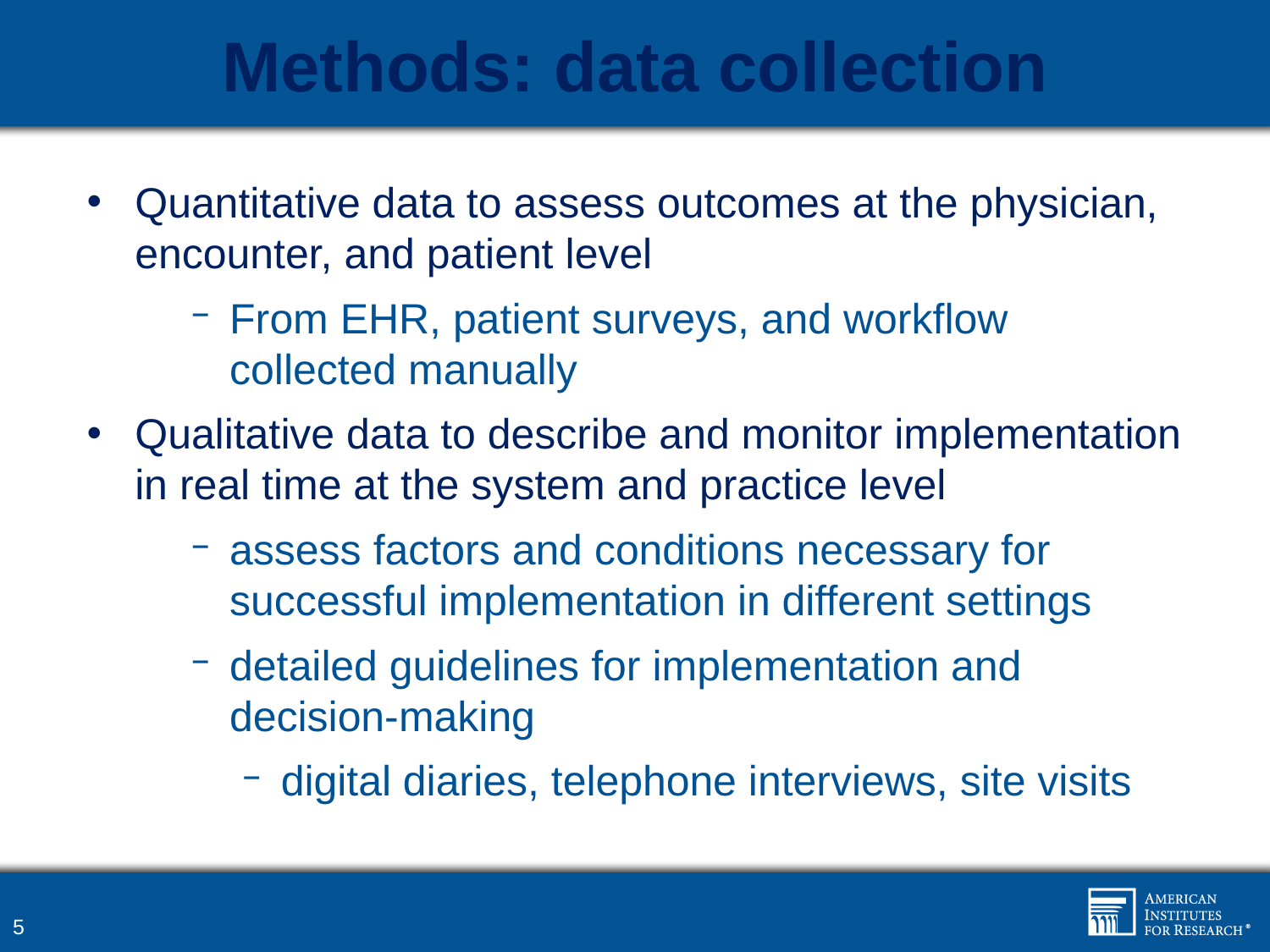

# Methods: data collection
Quantitative data to assess outcomes at the physician, encounter, and patient level
From EHR, patient surveys, and workflow collected manually
Qualitative data to describe and monitor implementation in real time at the system and practice level
assess factors and conditions necessary for successful implementation in different settings
detailed guidelines for implementation and decision-making
digital diaries, telephone interviews, site visits

5